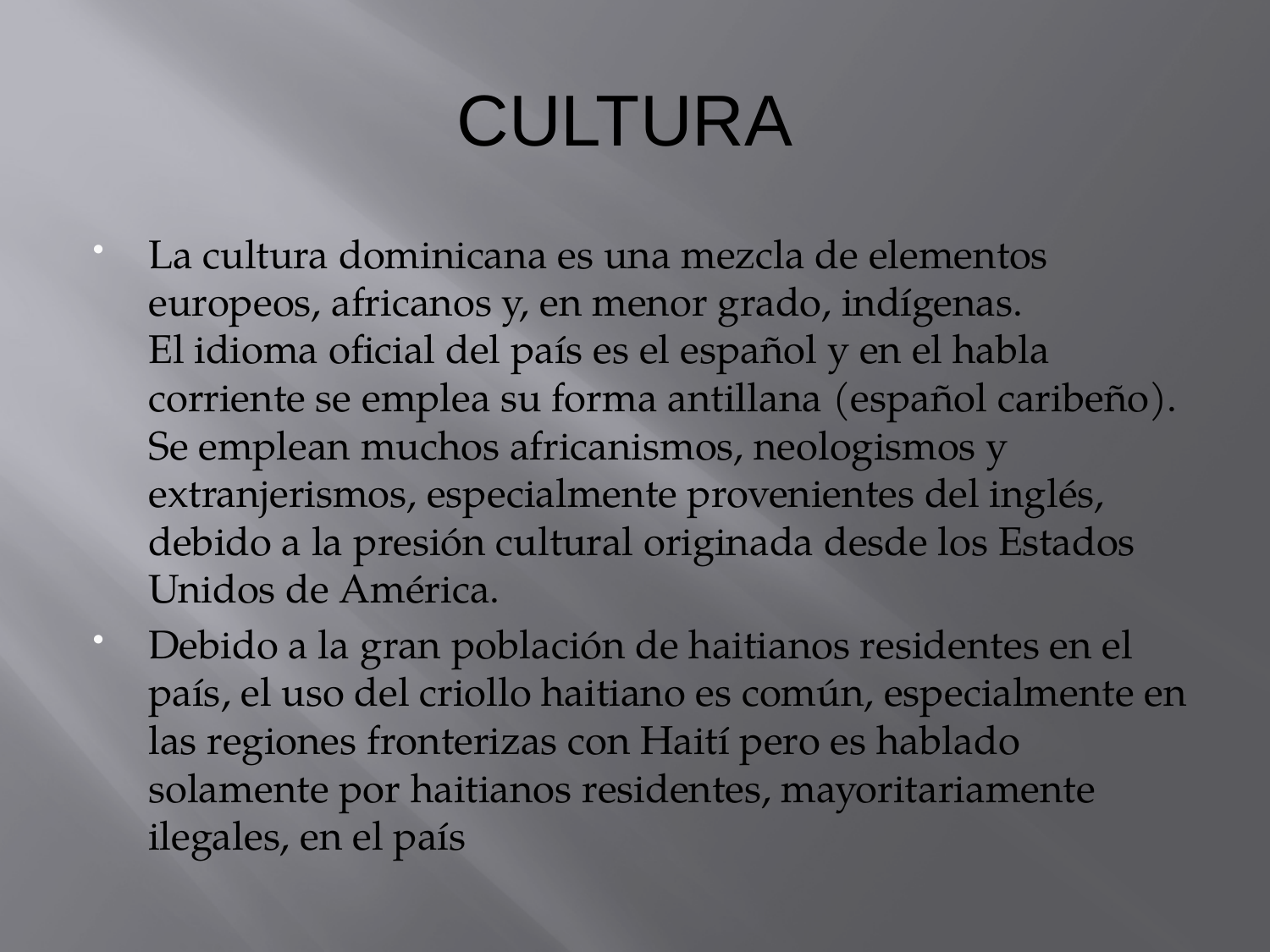

# CULTURA
La cultura dominicana es una mezcla de elementos europeos, africanos y, en menor grado, indígenas. 
El idioma oficial del país es el español y en el habla corriente se emplea su forma antillana (español caribeño). Se emplean muchos africanismos, neologismos y extranjerismos, especialmente provenientes del inglés, debido a la presión cultural originada desde los Estados Unidos de América.
Debido a la gran población de haitianos residentes en el país, el uso del criollo haitiano es común, especialmente en las regiones fronterizas con Haití pero es hablado solamente por haitianos residentes, mayoritariamente ilegales, en el país